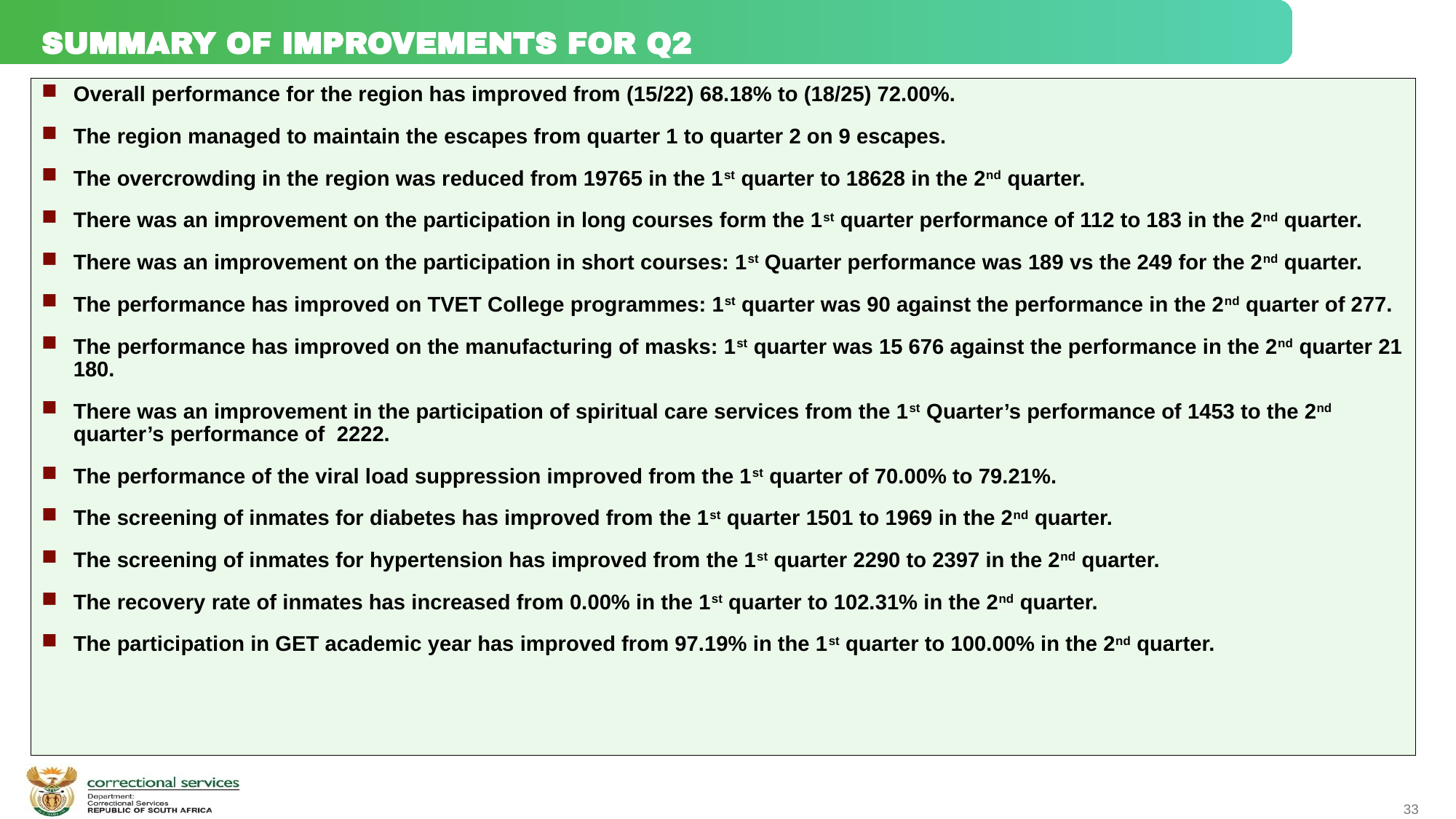

SUMMARY OF IMPROVEMENTS FOR Q2
Overall performance for the region has improved from (15/22) 68.18% to (18/25) 72.00%.
The region managed to maintain the escapes from quarter 1 to quarter 2 on 9 escapes.
The overcrowding in the region was reduced from 19765 in the 1st quarter to 18628 in the 2nd quarter.
There was an improvement on the participation in long courses form the 1st quarter performance of 112 to 183 in the 2nd quarter.
There was an improvement on the participation in short courses: 1st Quarter performance was 189 vs the 249 for the 2nd quarter.
The performance has improved on TVET College programmes: 1st quarter was 90 against the performance in the 2nd quarter of 277.
The performance has improved on the manufacturing of masks: 1st quarter was 15 676 against the performance in the 2nd quarter 21 180.
There was an improvement in the participation of spiritual care services from the 1st Quarter’s performance of 1453 to the 2nd quarter’s performance of  2222.
The performance of the viral load suppression improved from the 1st quarter of 70.00% to 79.21%.
The screening of inmates for diabetes has improved from the 1st quarter 1501 to 1969 in the 2nd quarter.
The screening of inmates for hypertension has improved from the 1st quarter 2290 to 2397 in the 2nd quarter.
The recovery rate of inmates has increased from 0.00% in the 1st quarter to 102.31% in the 2nd quarter.
The participation in GET academic year has improved from 97.19% in the 1st quarter to 100.00% in the 2nd quarter.